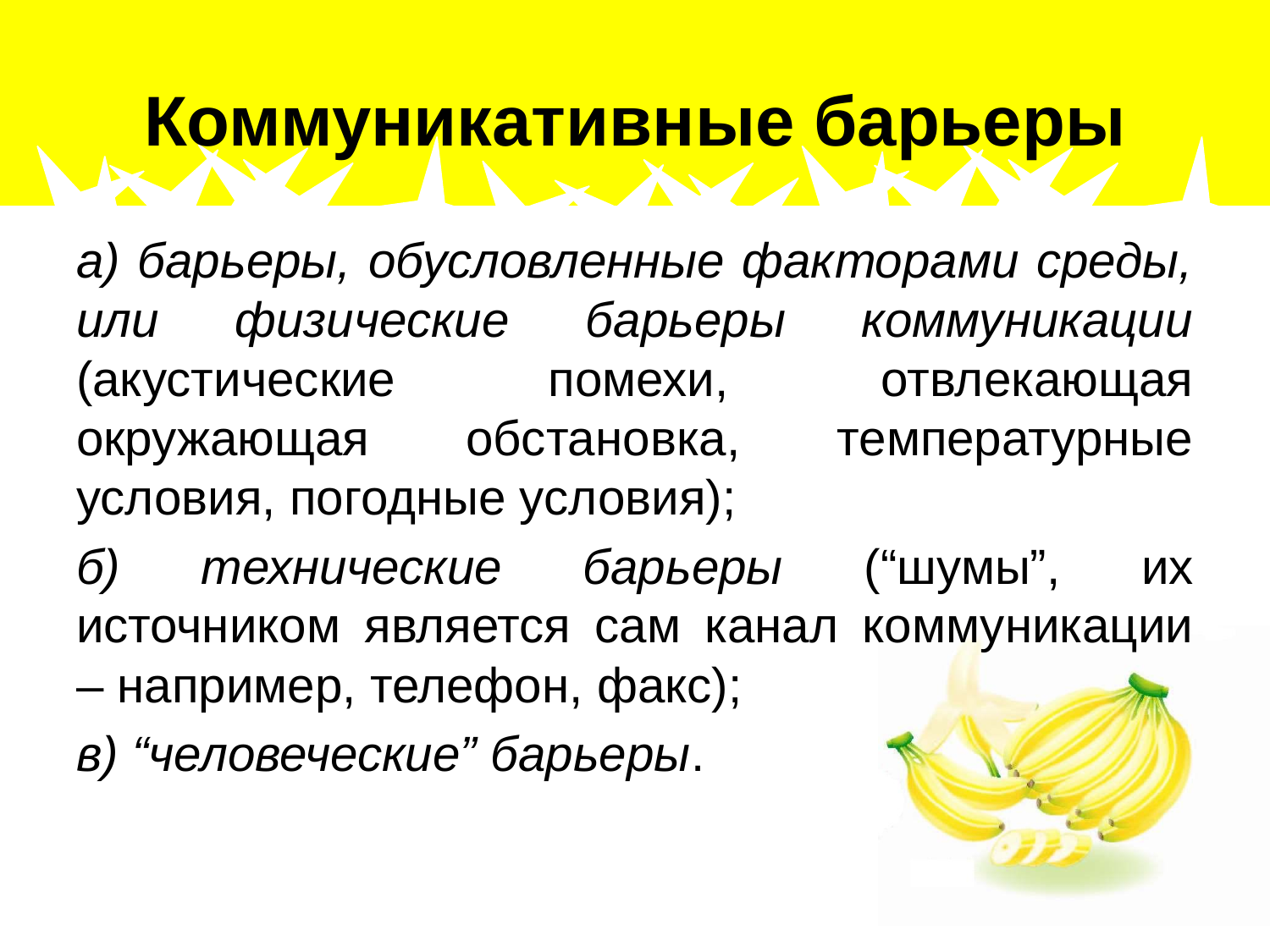

# Коммуникативные барьеры
а) барьеры, обусловленные факторами среды, или физические барьеры коммуникации (акустические помехи, отвлекающая окружающая обстановка, температурные условия, погодные условия);
б) технические барьеры (“шумы”, их источником является сам канал коммуникации – например, телефон, факс);
в) “человеческие” барьеры.